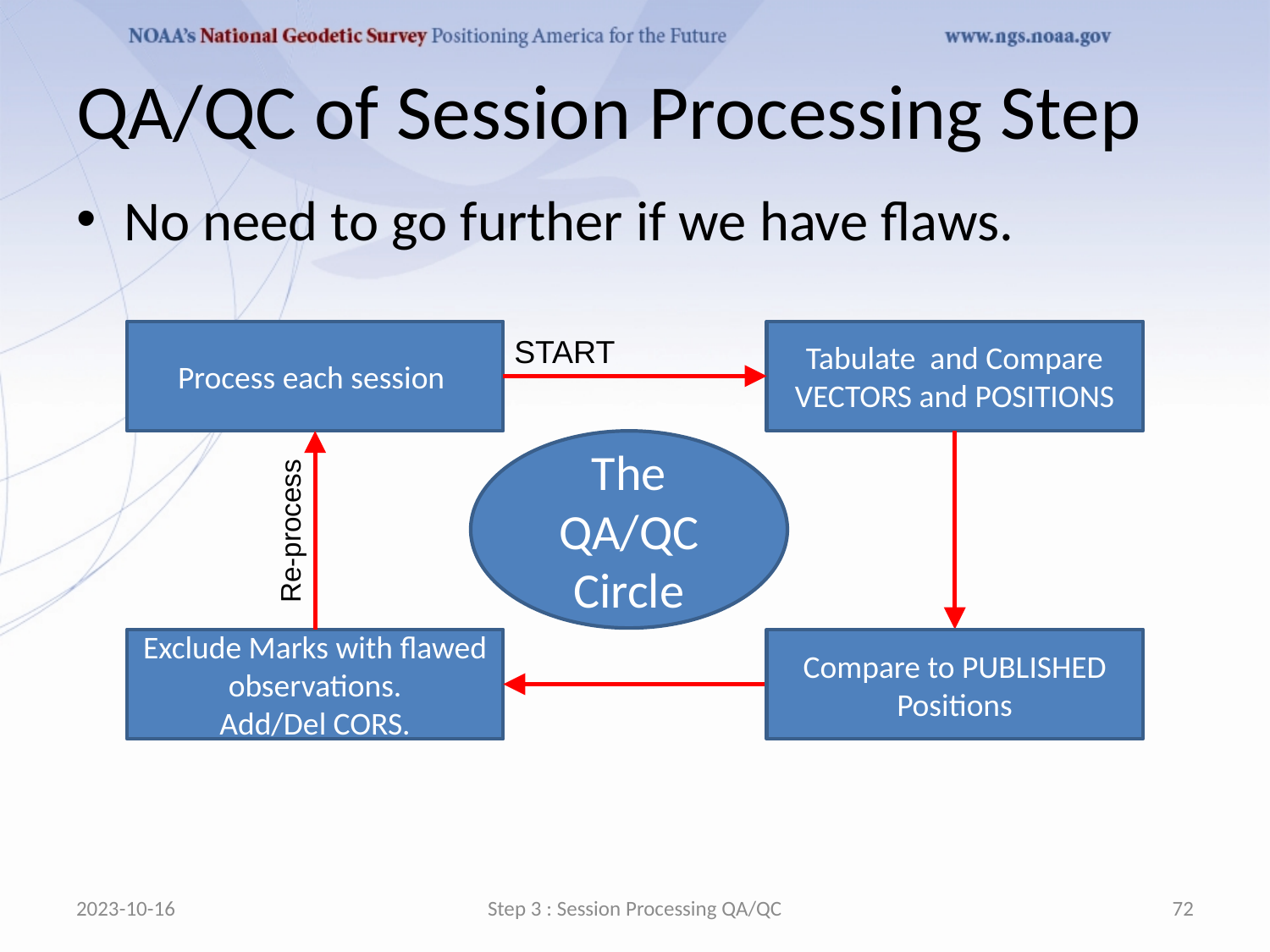

# QA/QC of Session Processing Step
No need to go further if we have flaws.
Process each session
Tabulate  and Compare VECTORS and POSITIONS
START
The QA/QC Circle
Re-process
Exclude Marks with flawed observations.
Add/Del CORS.
Compare to PUBLISHED Positions
2023-10-16
Step 3 : Session Processing QA/QC
72